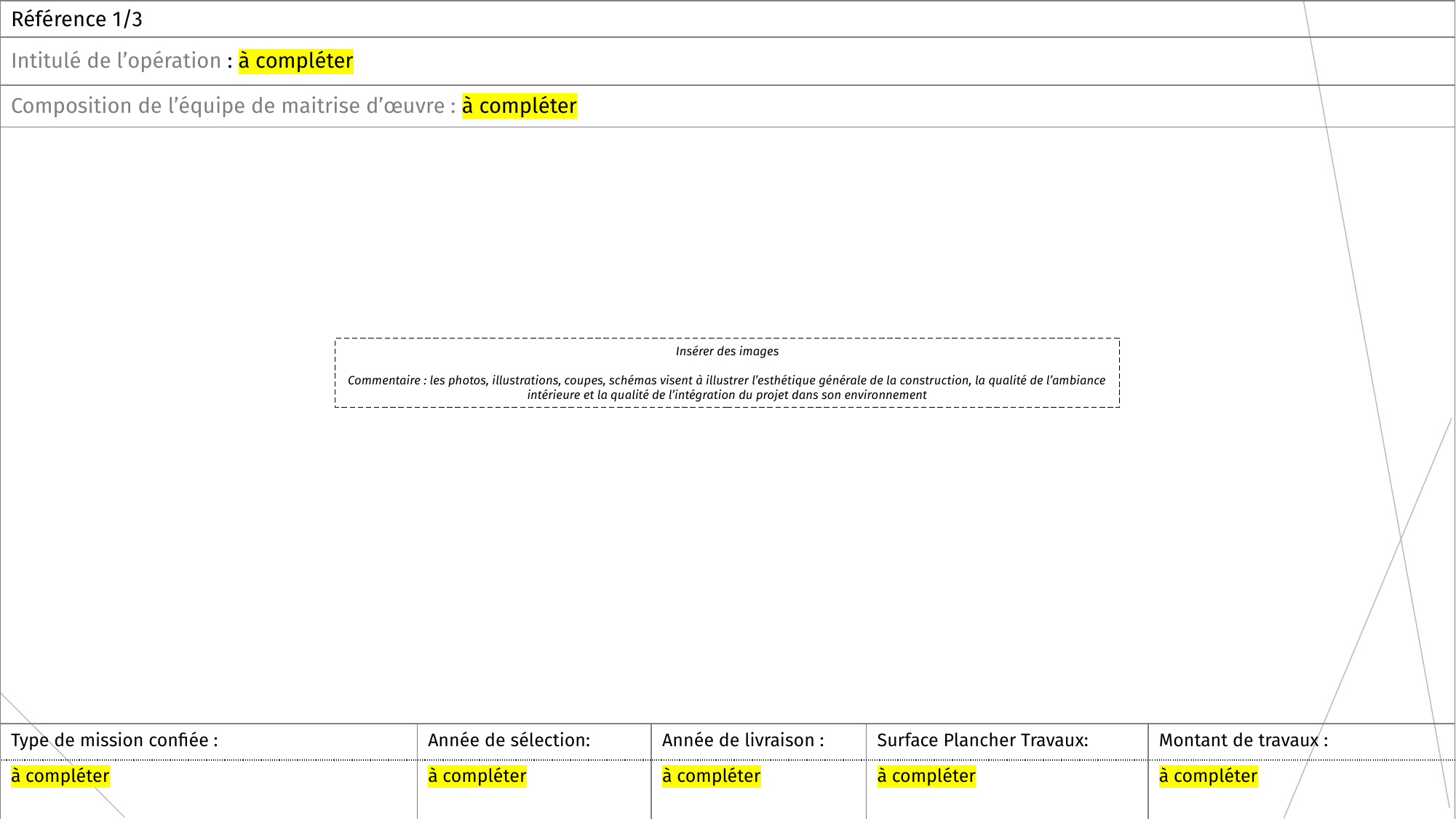

| Référence 1/3 |  |  |  |  |
| --- | --- | --- | --- | --- |
| Intitulé de l’opération : à compléter |  |  |  | Commentaire : les photos, illustrations, coupes, schémas visent à illustrer l’esthétique générale de la construction, la qualité de l’ambiance intérieure et la qualité de l’intégration du projet dans son environnement |
| Composition de l’équipe de maitrise d’œuvre : à compléter |  |  |  |  |
|  |  |  |  |  |
| Type de mission confiée : | Année de sélection: | Année de livraison : | Surface Plancher Travaux: | Montant de travaux : |
| à compléter | à compléter | à compléter | à compléter | à compléter |
Insérer des images

Commentaire : les photos, illustrations, coupes, schémas visent à illustrer l’esthétique générale de la construction, la qualité de l’ambiance intérieure et la qualité de l’intégration du projet dans son environnement